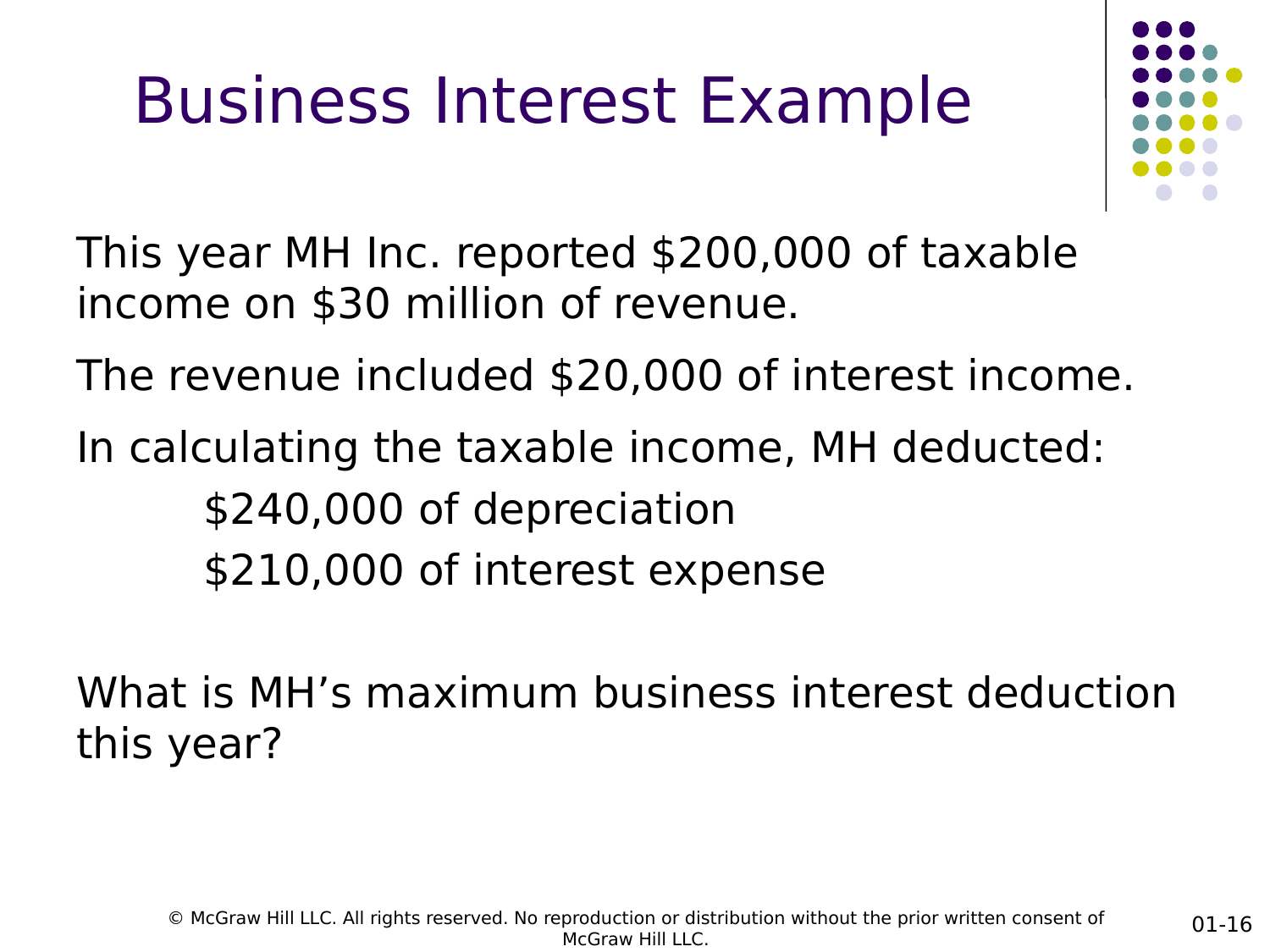

# Business Interest Example
This year MH Inc. reported $200,000 of taxable income on $30 million of revenue.
The revenue included $20,000 of interest income.
In calculating the taxable income, MH deducted:
	$240,000 of depreciation
	$210,000 of interest expense

What is MH’s maximum business interest deduction this year?
01-16